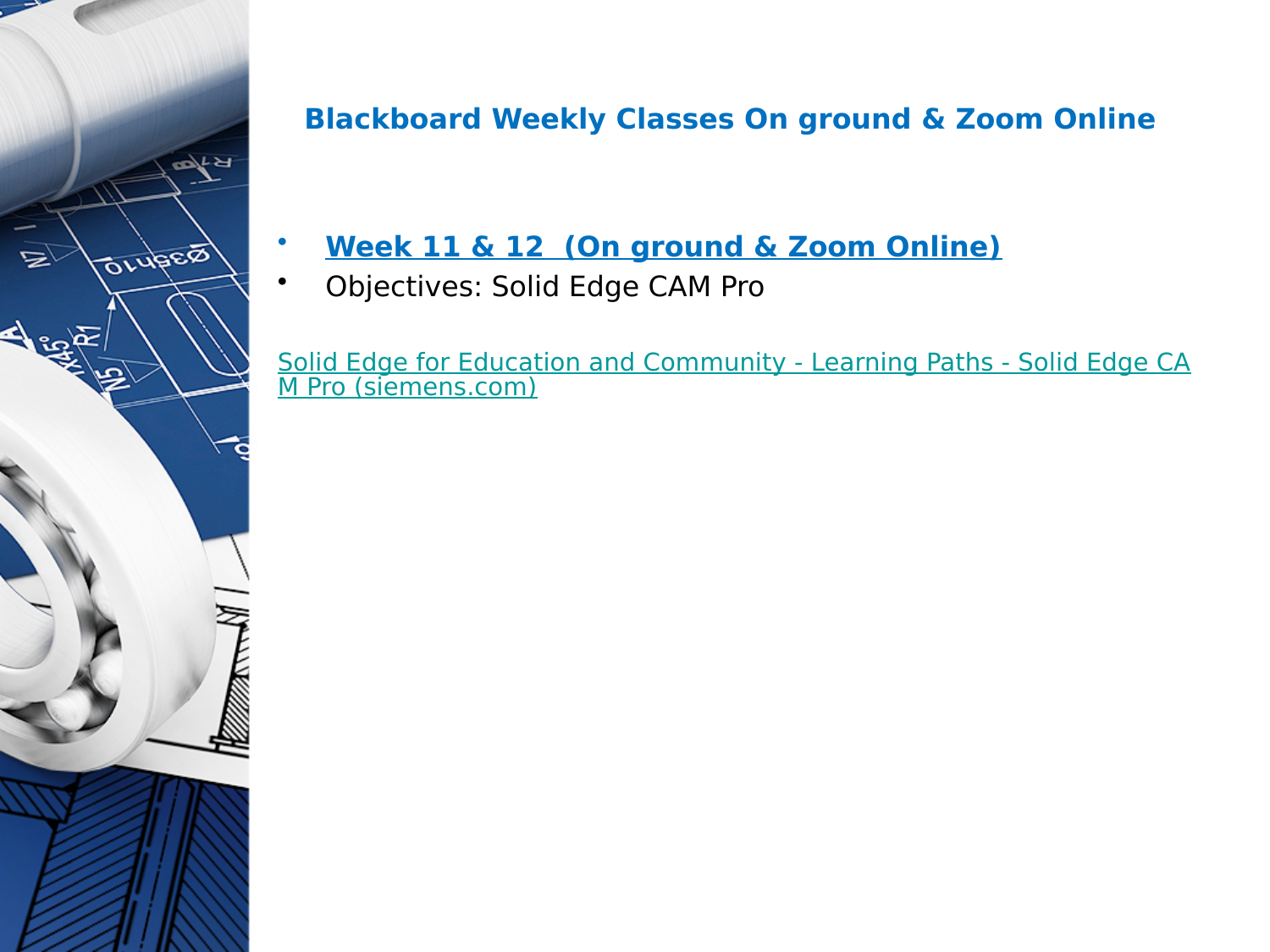

# Blackboard Weekly Classes On ground & Zoom Online
Week 11 & 12  (On ground & Zoom Online)
Objectives: Solid Edge CAM Pro

Solid Edge for Education and Community - Learning Paths - Solid Edge CAM Pro (siemens.com)